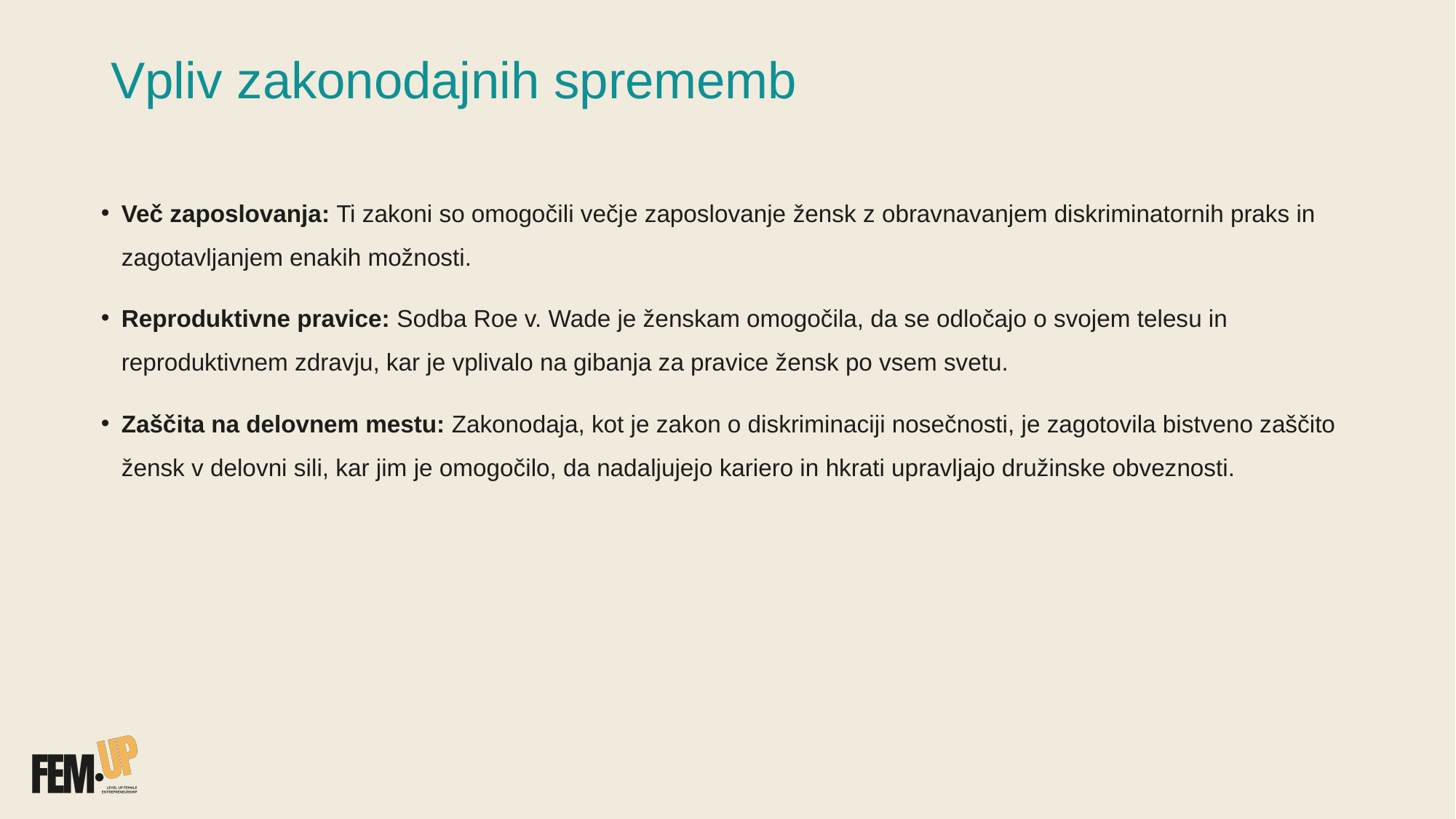

# Vpliv zakonodajnih sprememb
Več zaposlovanja: Ti zakoni so omogočili večje zaposlovanje žensk z obravnavanjem diskriminatornih praks in zagotavljanjem enakih možnosti.
Reproduktivne pravice: Sodba Roe v. Wade je ženskam omogočila, da se odločajo o svojem telesu in reproduktivnem zdravju, kar je vplivalo na gibanja za pravice žensk po vsem svetu.
Zaščita na delovnem mestu: Zakonodaja, kot je zakon o diskriminaciji nosečnosti, je zagotovila bistveno zaščito žensk v delovni sili, kar jim je omogočilo, da nadaljujejo kariero in hkrati upravljajo družinske obveznosti.